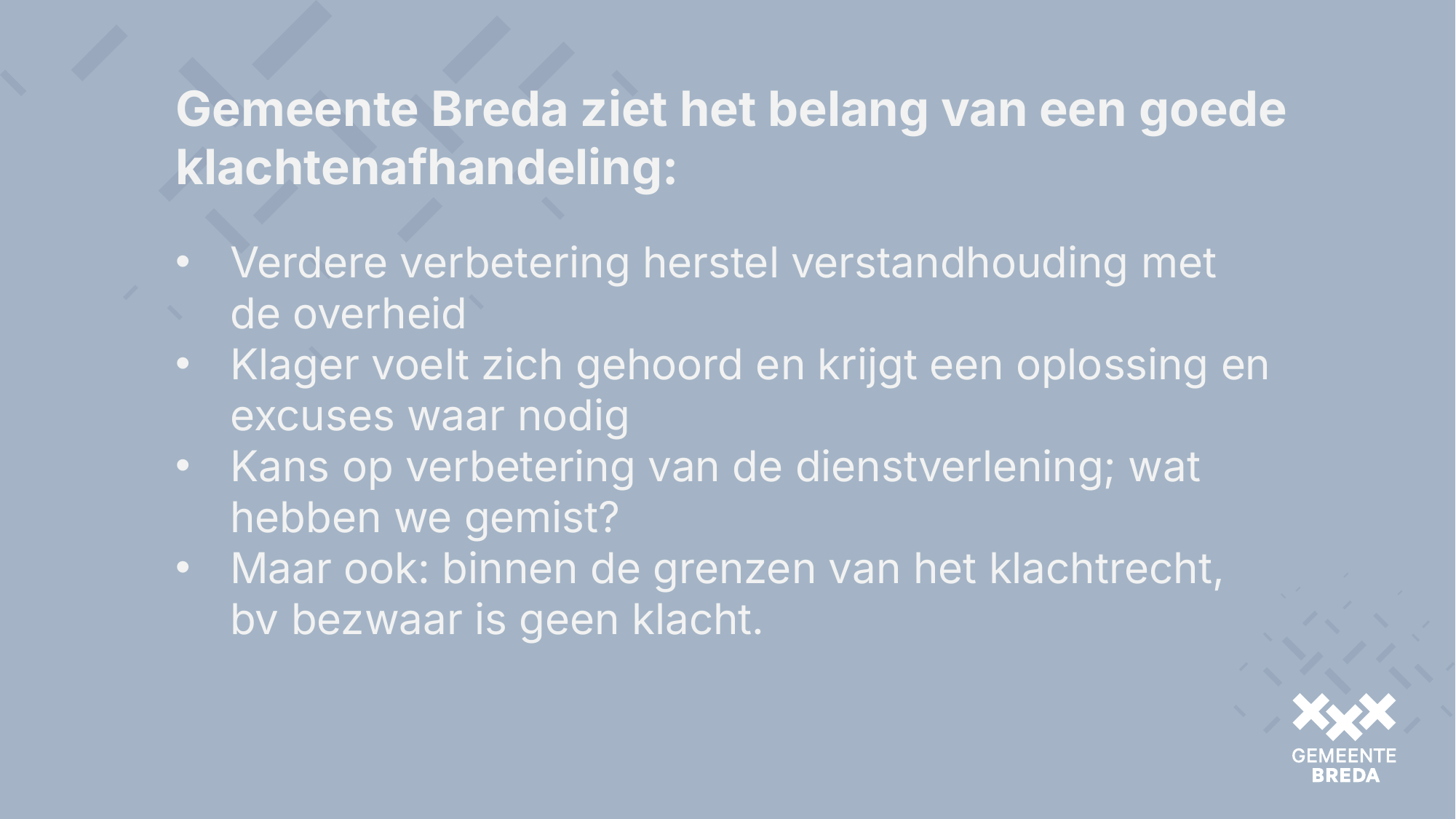

Gemeente Breda ziet het belang van een goede klachtenafhandeling:
Verdere verbetering herstel verstandhouding met de overheid
Klager voelt zich gehoord en krijgt een oplossing en excuses waar nodig
Kans op verbetering van de dienstverlening; wat hebben we gemist?
Maar ook: binnen de grenzen van het klachtrecht, bv bezwaar is geen klacht.